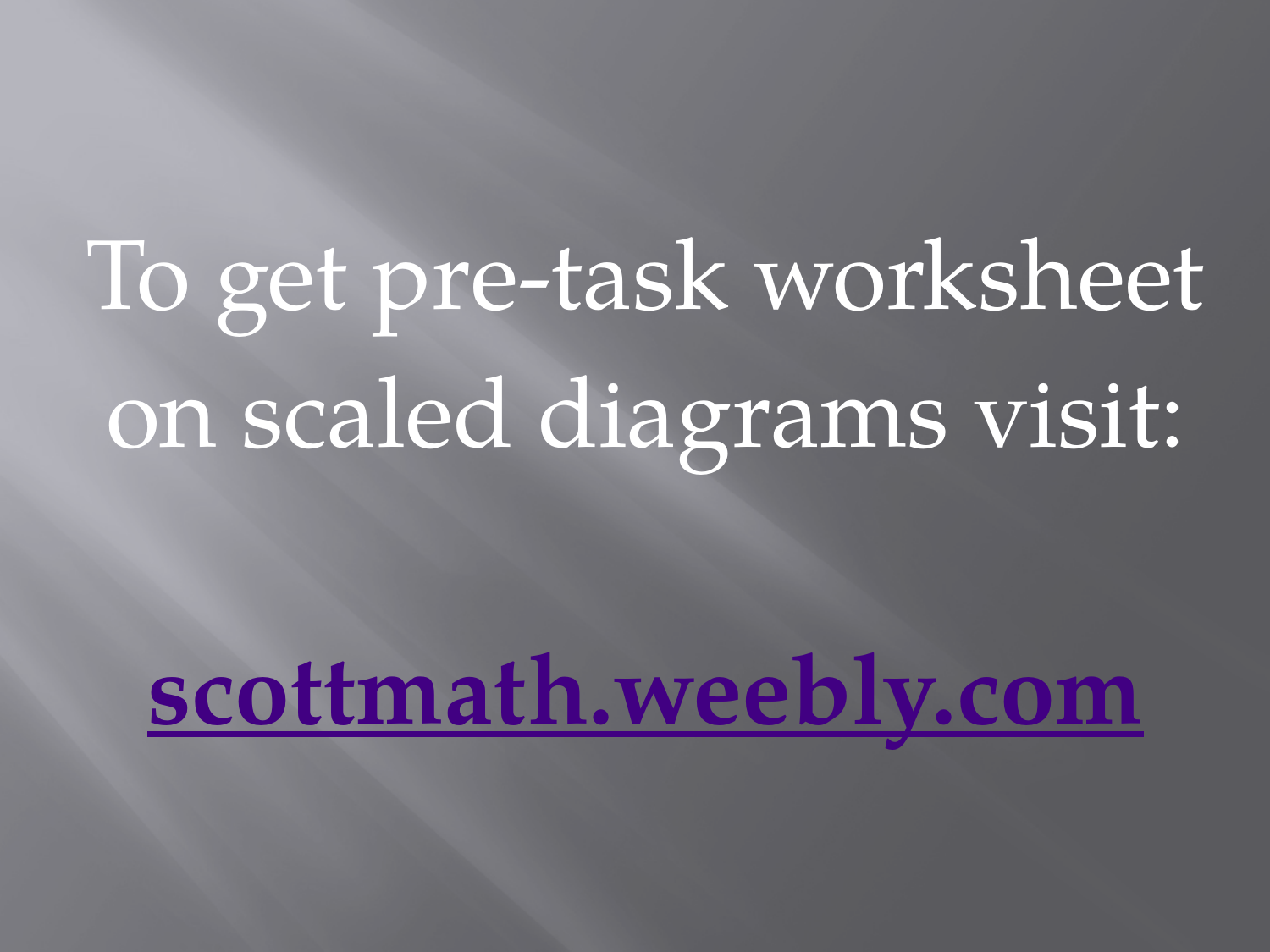

To get pre-task worksheet
on scaled diagrams visit:

scottmath.weebly.com